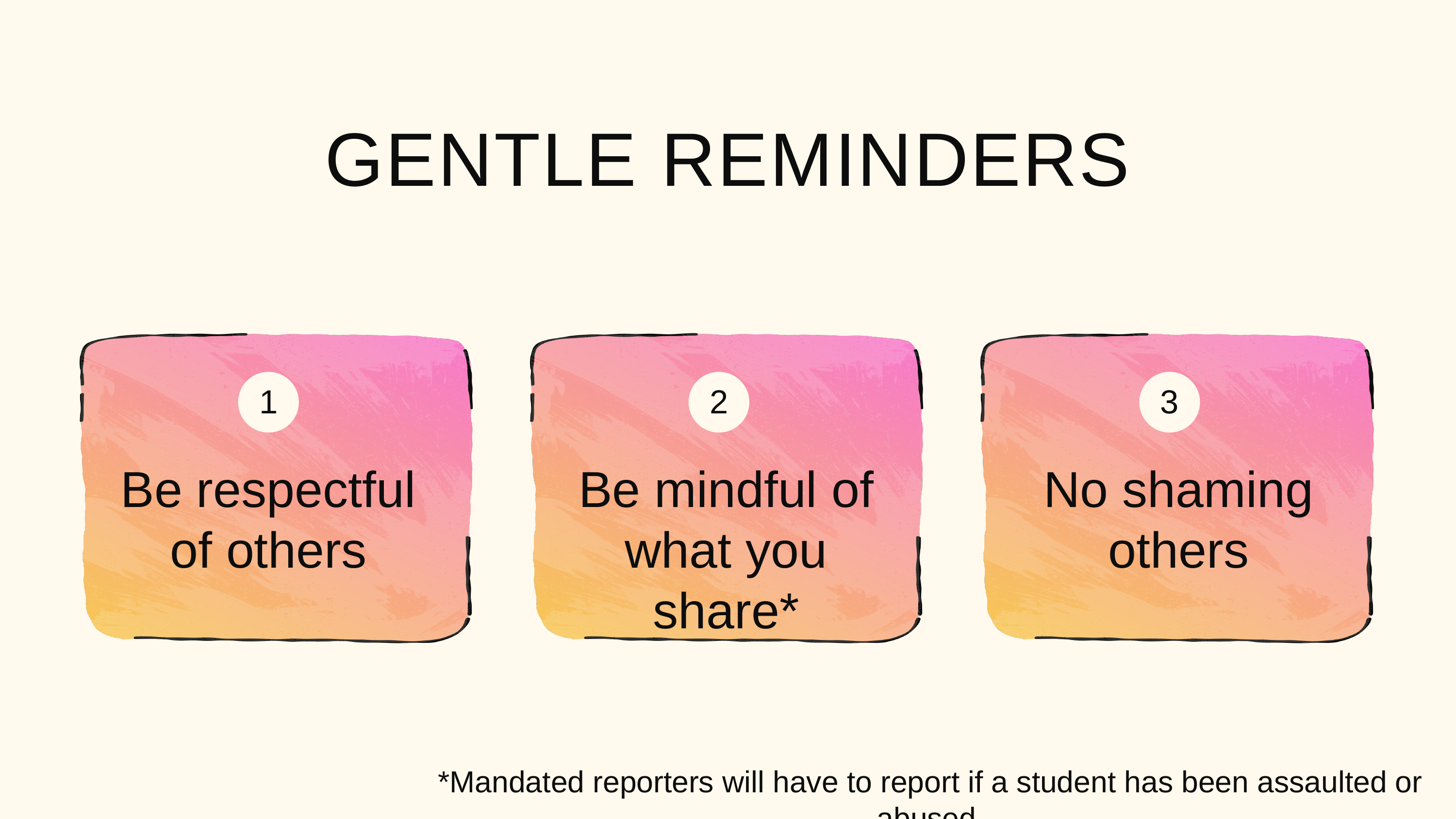

GENTLE REMINDERS

1
2
3

Be respectful of others
Be mindful of what you share*
No shaming others
*Mandated reporters will have to report if a student has been assaulted or abused